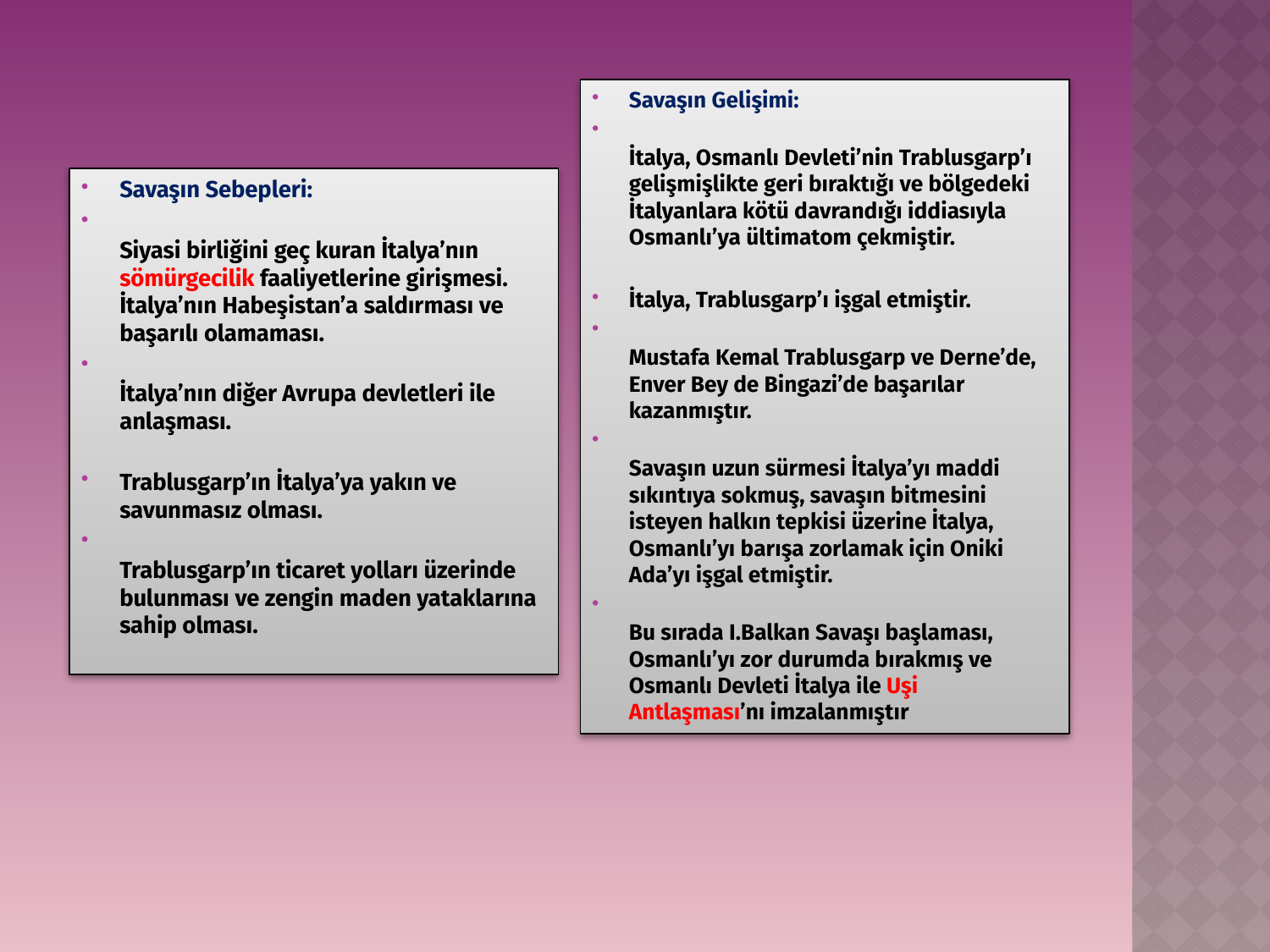

Savaşın Gelişimi:
İtalya, Osmanlı Devleti’nin Trablusgarp’ı gelişmişlikte geri bıraktığı ve bölgedeki İtalyanlara kötü davrandığı iddiasıyla Osmanlı’ya ültimatom çekmiştir.

İtalya, Trablusgarp’ı işgal etmiştir.
Mustafa Kemal Trablusgarp ve Derne’de, Enver Bey de Bingazi’de başarılar kazanmıştır.
Savaşın uzun sürmesi İtalya’yı maddi sıkıntıya sokmuş, savaşın bitmesini isteyen halkın tepkisi üzerine İtalya, Osmanlı’yı barışa zorlamak için Oniki Ada’yı işgal etmiştir.
Bu sırada I.Balkan Savaşı başlaması, Osmanlı’yı zor durumda bırakmış ve Osmanlı Devleti İtalya ile Uşi Antlaşması’nı imzalanmıştır
Savaşın Sebepleri:
Siyasi birliğini geç kuran İtalya’nın sömürgecilik faaliyetlerine girişmesi.
İtalya’nın Habeşistan’a saldırması ve başarılı olamaması.
İtalya’nın diğer Avrupa devletleri ile anlaşması.
Trablusgarp’ın İtalya’ya yakın ve savunmasız olması.
Trablusgarp’ın ticaret yolları üzerinde bulunması ve zengin maden yataklarına sahip olması.